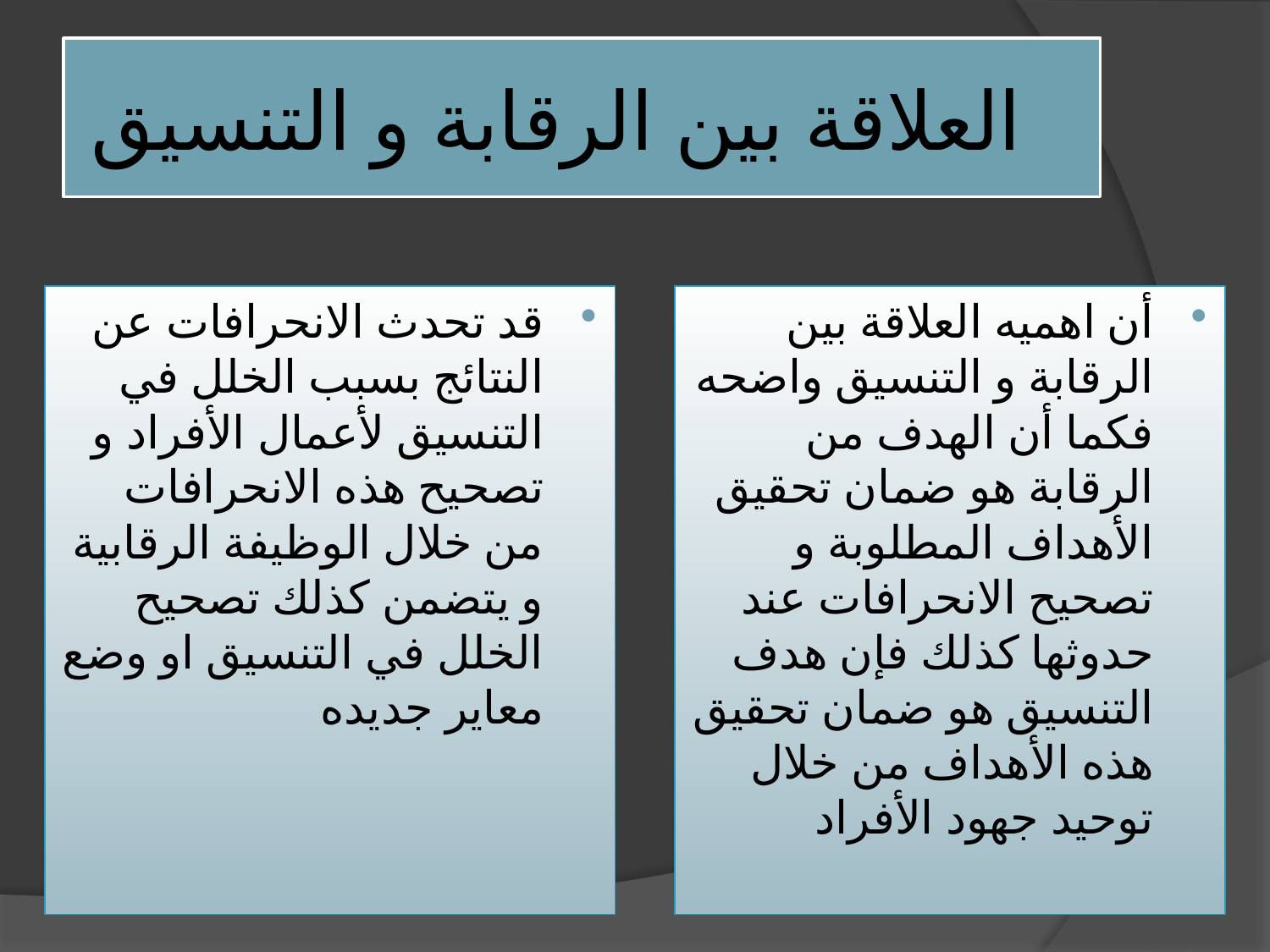

# العلاقة بين الرقابة و التنسيق
قد تحدث الانحرافات عن النتائج بسبب الخلل في التنسيق لأعمال الأفراد و تصحيح هذه الانحرافات من خلال الوظيفة الرقابية و يتضمن كذلك تصحيح الخلل في التنسيق او وضع معاير جديده
أن اهميه العلاقة بين الرقابة و التنسيق واضحه فكما أن الهدف من الرقابة هو ضمان تحقيق الأهداف المطلوبة و تصحيح الانحرافات عند حدوثها كذلك فإن هدف التنسيق هو ضمان تحقيق هذه الأهداف من خلال توحيد جهود الأفراد